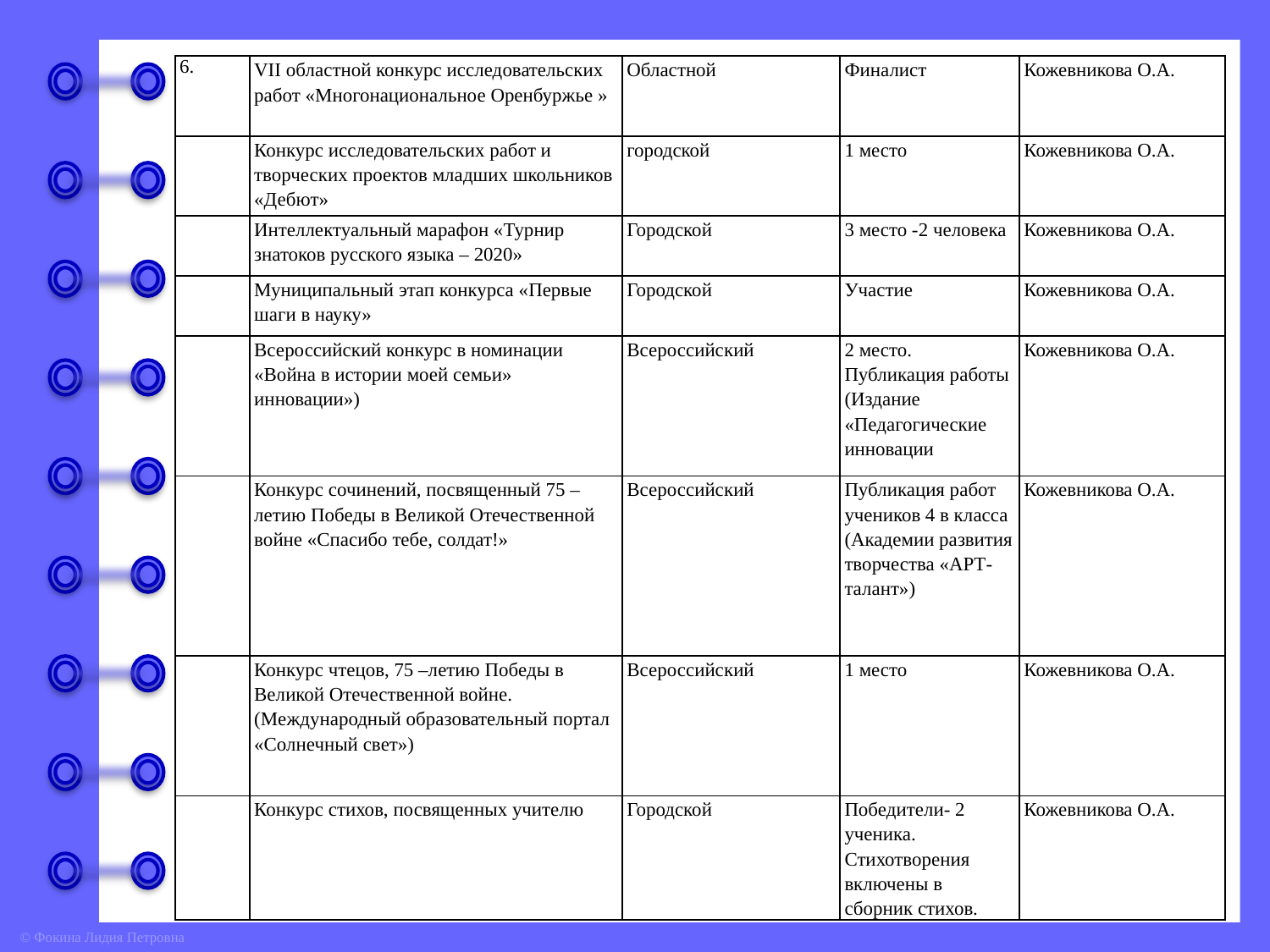

| 6. | VII областной конкурс исследовательских работ «Многонациональное Оренбуржье » | Областной | Финалист | Кожевникова О.А. |
| --- | --- | --- | --- | --- |
|  | Конкурс исследовательских работ и творческих проектов младших школьников «Дебют» | городской | 1 место | Кожевникова О.А. |
|  | Интеллектуальный марафон «Турнир знатоков русского языка – 2020» | Городской | 3 место -2 человека | Кожевникова О.А. |
|  | Муниципальный этап конкурса «Первые шаги в науку» | Городской | Участие | Кожевникова О.А. |
|  | Всероссийский конкурс в номинации «Война в истории моей семьи» инновации») | Всероссийский | 2 место. Публикация работы (Издание «Педагогические инновации | Кожевникова О.А. |
|  | Конкурс сочинений, посвященный 75 –летию Победы в Великой Отечественной войне «Спасибо тебе, солдат!» | Всероссийский | Публикация работ учеников 4 в класса (Академии развития творчества «АРТ-талант») | Кожевникова О.А. |
|  | Конкурс чтецов, 75 –летию Победы в Великой Отечественной войне. (Международный образовательный портал «Солнечный свет») | Всероссийский | 1 место | Кожевникова О.А. |
|  | Конкурс стихов, посвященных учителю | Городской | Победители- 2 ученика. Стихотворения включены в сборник стихов. | Кожевникова О.А. |